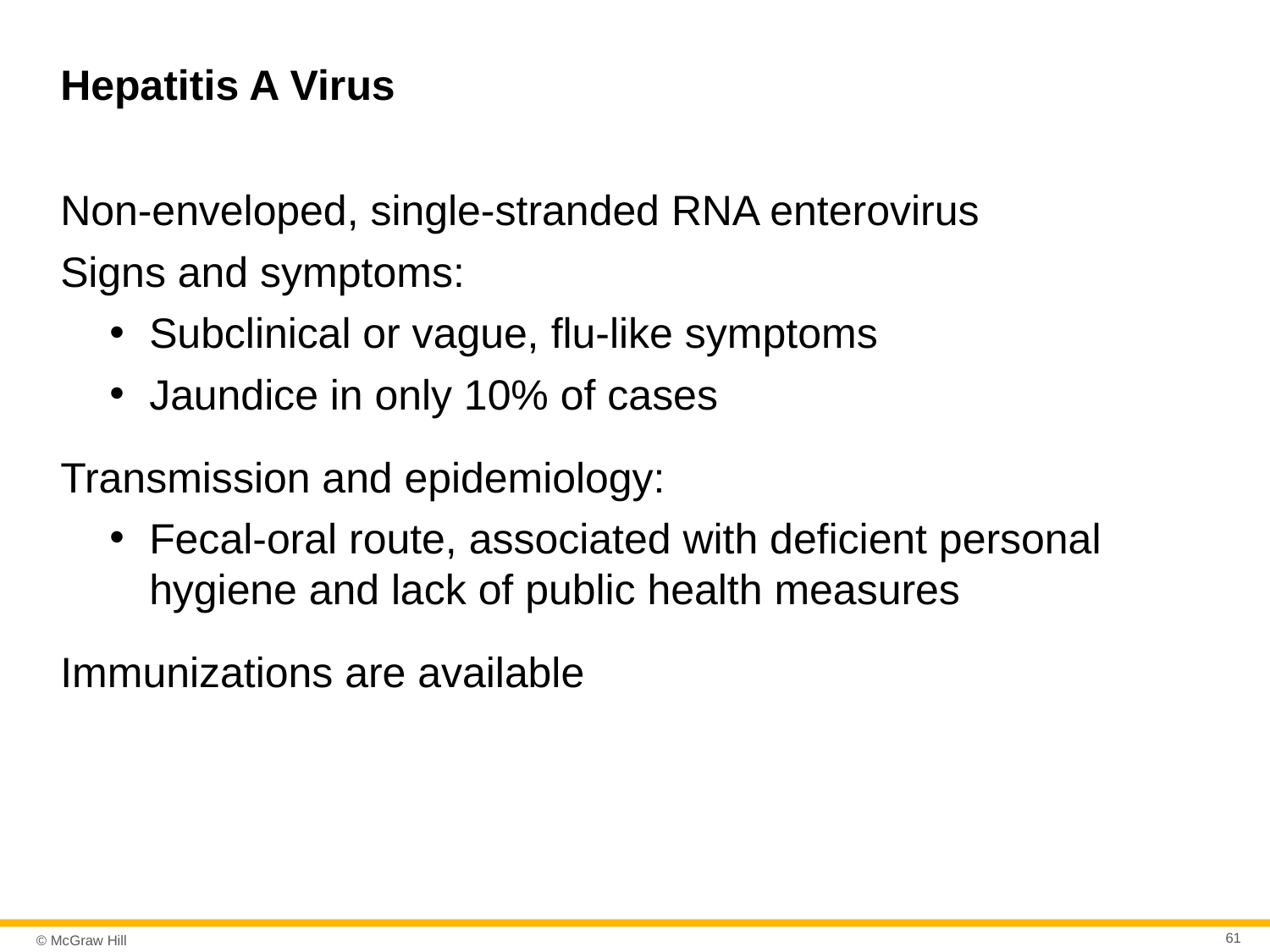

# Hepatitis A Virus
Non-enveloped, single-stranded RNA enterovirus
Signs and symptoms:
Subclinical or vague, flu-like symptoms
Jaundice in only 10% of cases
Transmission and epidemiology:
Fecal-oral route, associated with deficient personal hygiene and lack of public health measures
Immunizations are available